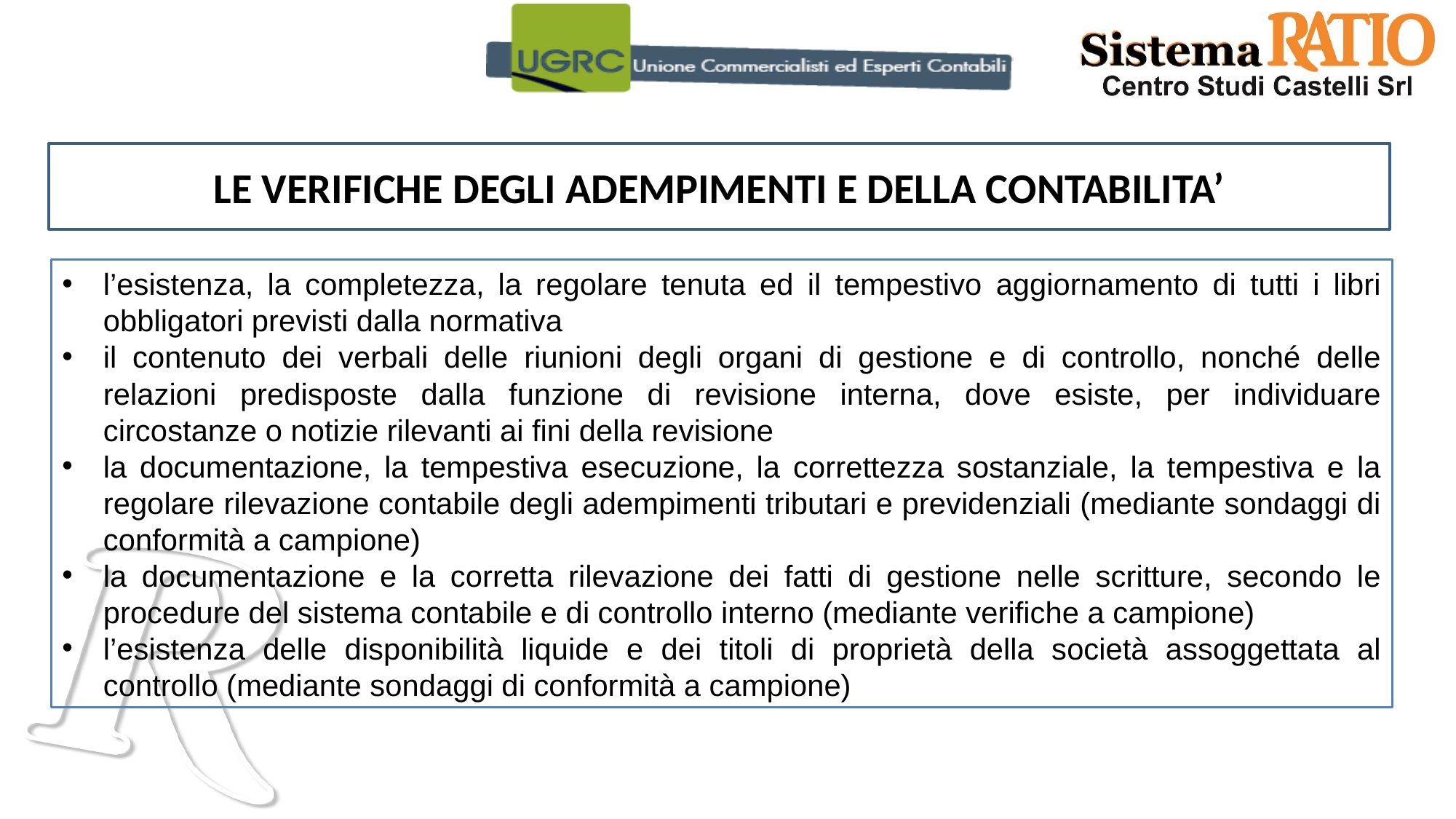

LE VERIFICHE DEGLI ADEMPIMENTI E DELLA CONTABILITA’
l’esistenza, la completezza, la regolare tenuta ed il tempestivo aggiornamento di tutti i libri obbligatori previsti dalla normativa
il contenuto dei verbali delle riunioni degli organi di gestione e di controllo, nonché delle relazioni predisposte dalla funzione di revisione interna, dove esiste, per individuare circostanze o notizie rilevanti ai fini della revisione
la documentazione, la tempestiva esecuzione, la correttezza sostanziale, la tempestiva e la regolare rilevazione contabile degli adempimenti tributari e previdenziali (mediante sondaggi di conformità a campione)
la documentazione e la corretta rilevazione dei fatti di gestione nelle scritture, secondo le procedure del sistema contabile e di controllo interno (mediante verifiche a campione)
l’esistenza delle disponibilità liquide e dei titoli di proprietà della società assoggettata al controllo (mediante sondaggi di conformità a campione)